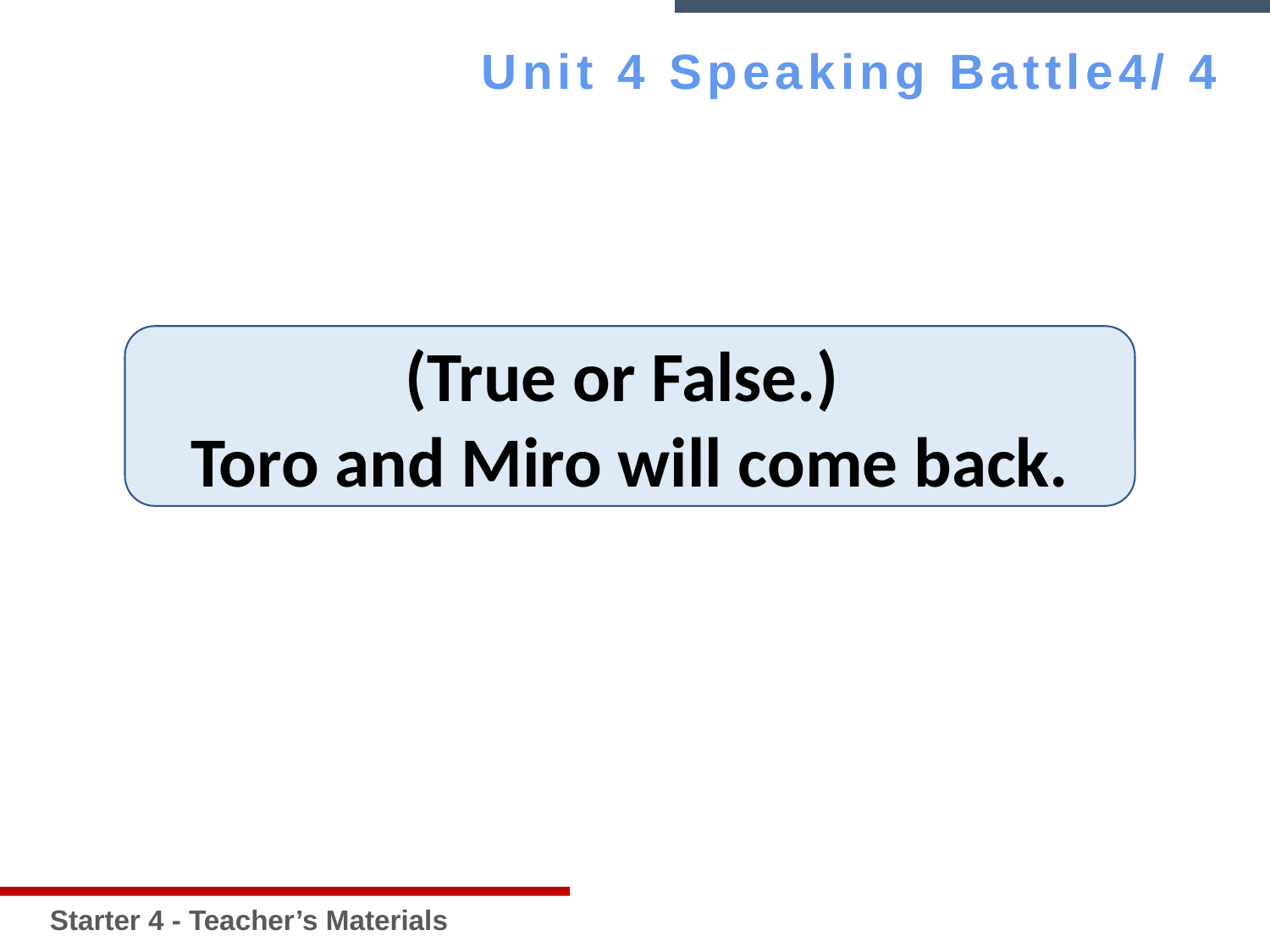

Starter 4 - Teacher’s Materials
Unit 4 Speaking Battle4/ 4
(True or False.)
Toro and Miro will come back.